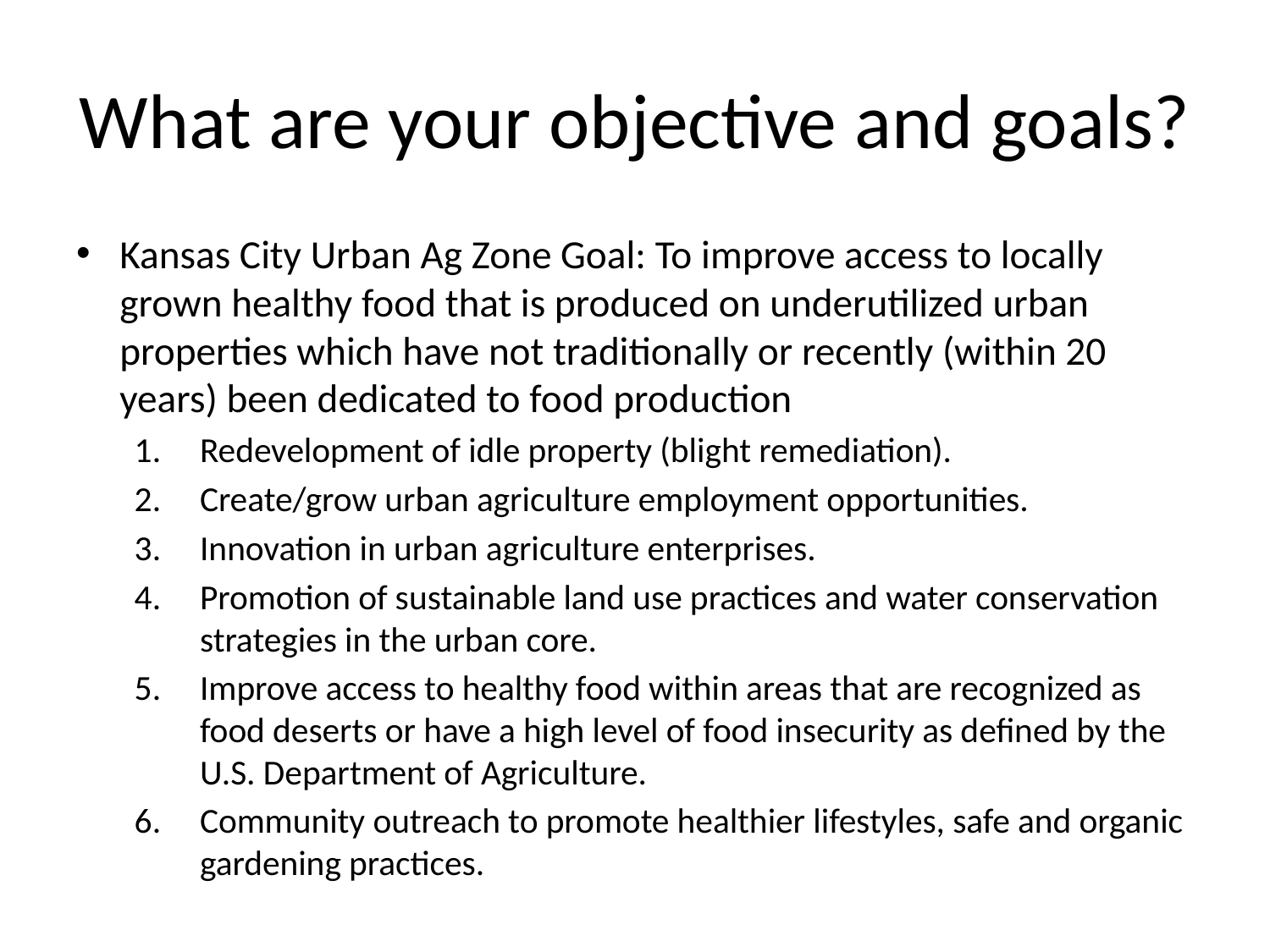

# What are your objective and goals?
Kansas City Urban Ag Zone Goal: To improve access to locally grown healthy food that is produced on underutilized urban properties which have not traditionally or recently (within 20 years) been dedicated to food production
Redevelopment of idle property (blight remediation).
Create/grow urban agriculture employment opportunities.
Innovation in urban agriculture enterprises.
Promotion of sustainable land use practices and water conservation strategies in the urban core.
Improve access to healthy food within areas that are recognized as food deserts or have a high level of food insecurity as defined by the U.S. Department of Agriculture.
Community outreach to promote healthier lifestyles, safe and organic gardening practices.